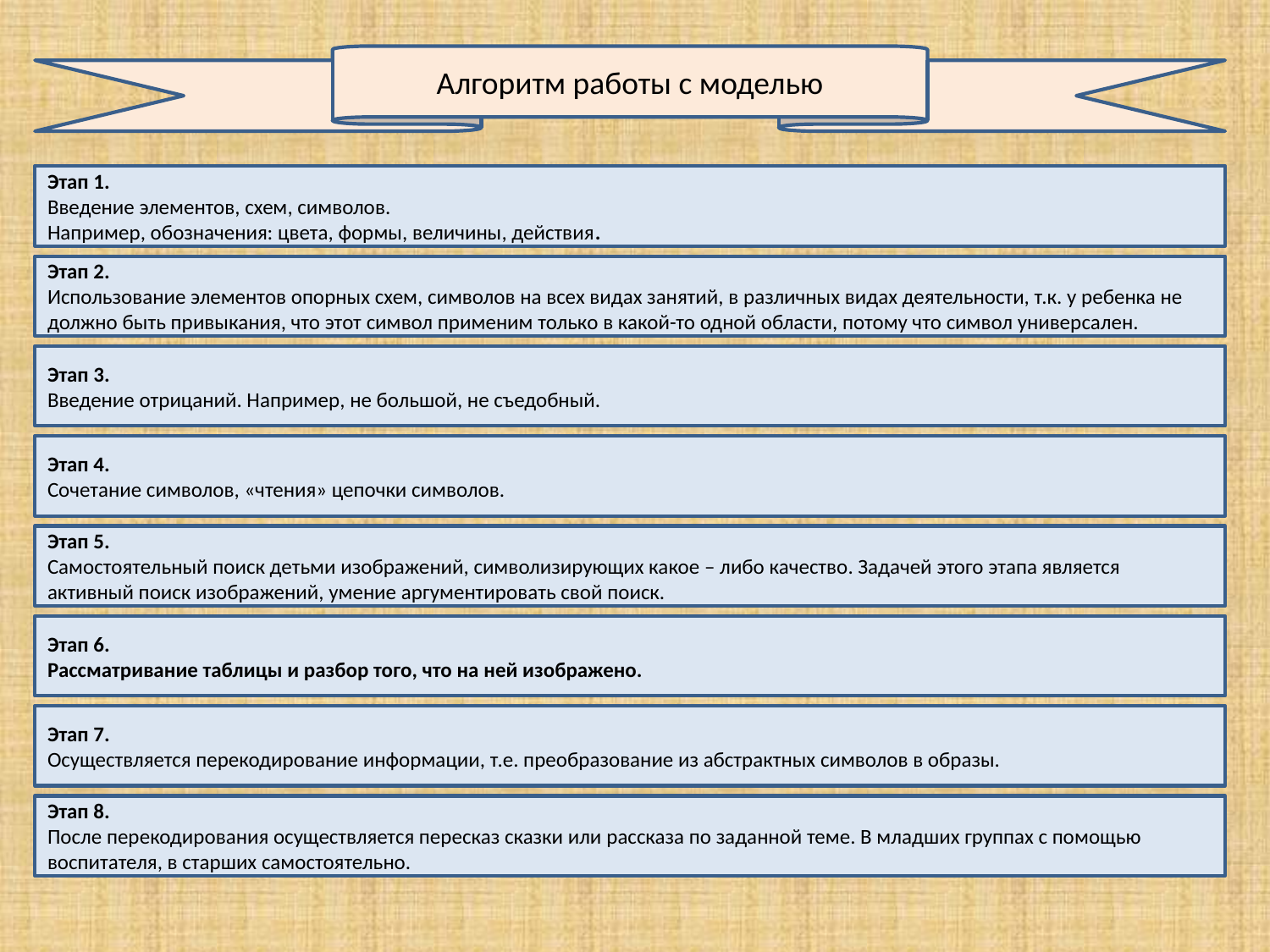

Алгоритм работы с моделью
Этап 1.
Введение элементов, схем, символов.
Например, обозначения: цвета, формы, величины, действия.
Этап 2.
Использование элементов опорных схем, символов на всех видах занятий, в различных видах деятельности, т.к. у ребенка не должно быть привыкания, что этот символ применим только в какой-то одной области, потому что символ универсален.
Этап 3.
Введение отрицаний. Например, не большой, не съедобный.
Этап 4.
Сочетание символов, «чтения» цепочки символов.
Этап 5.
Самостоятельный поиск детьми изображений, символизирующих какое – либо качество. Задачей этого этапа является активный поиск изображений, умение аргументировать свой поиск.
Этап 6.
Рассматривание таблицы и разбор того, что на ней изображено.
Этап 7.
Осуществляется перекодирование информации, т.е. преобразование из абстрактных символов в образы.
Этап 8.
После перекодирования осуществляется пересказ сказки или рассказа по заданной теме. В младших группах с помощью воспитателя, в старших самостоятельно.